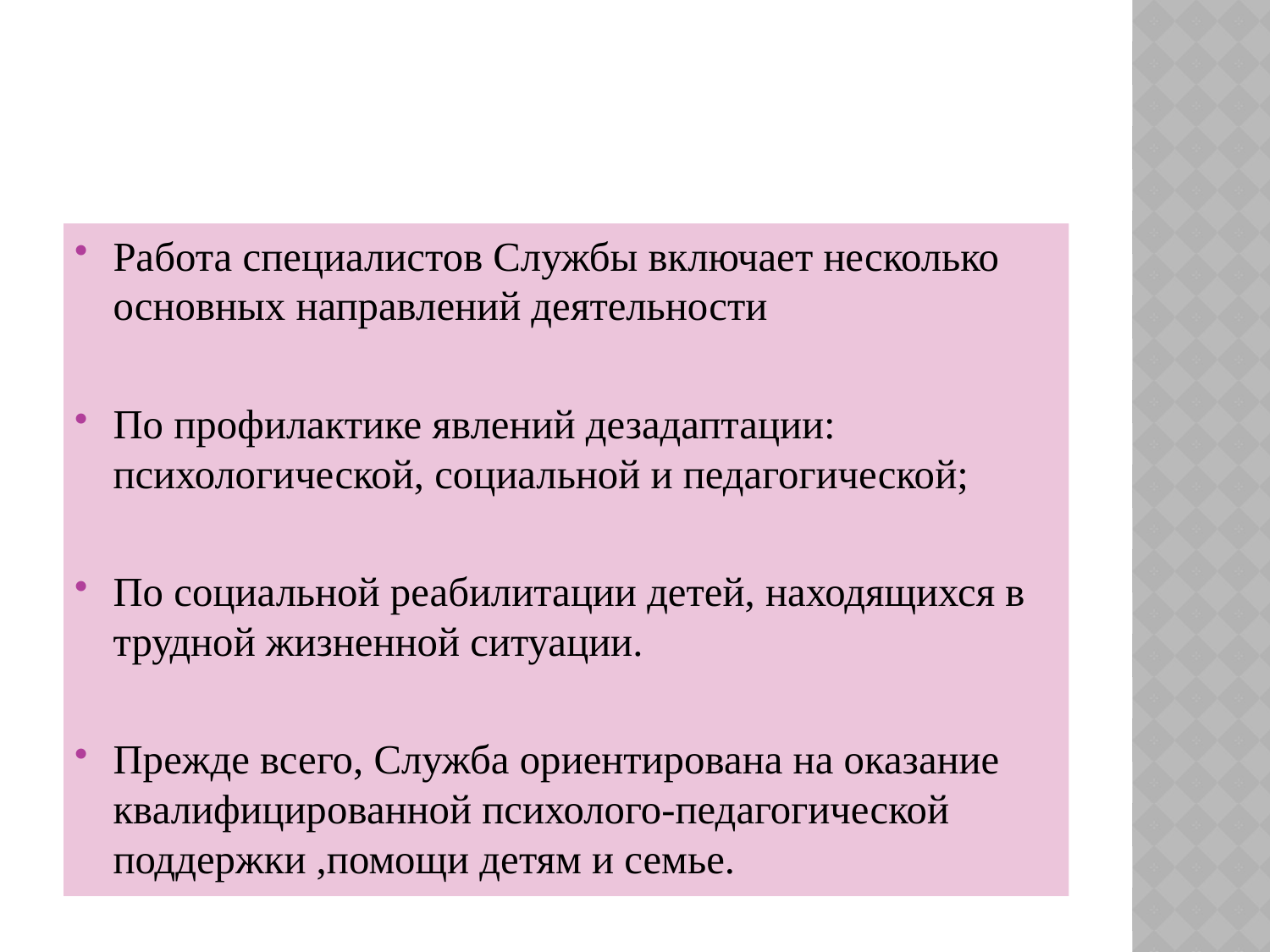

#
Работа специалистов Службы включает несколько основных направлений деятельности

По профилактике явлений дезадаптации: психологической, социальной и педагогической;

По социальной реабилитации детей, находящихся в трудной жизненной ситуации.

Прежде всего, Служба ориентирована на оказание квалифицированной психолого-педагогической поддержки ,помощи детям и семье.